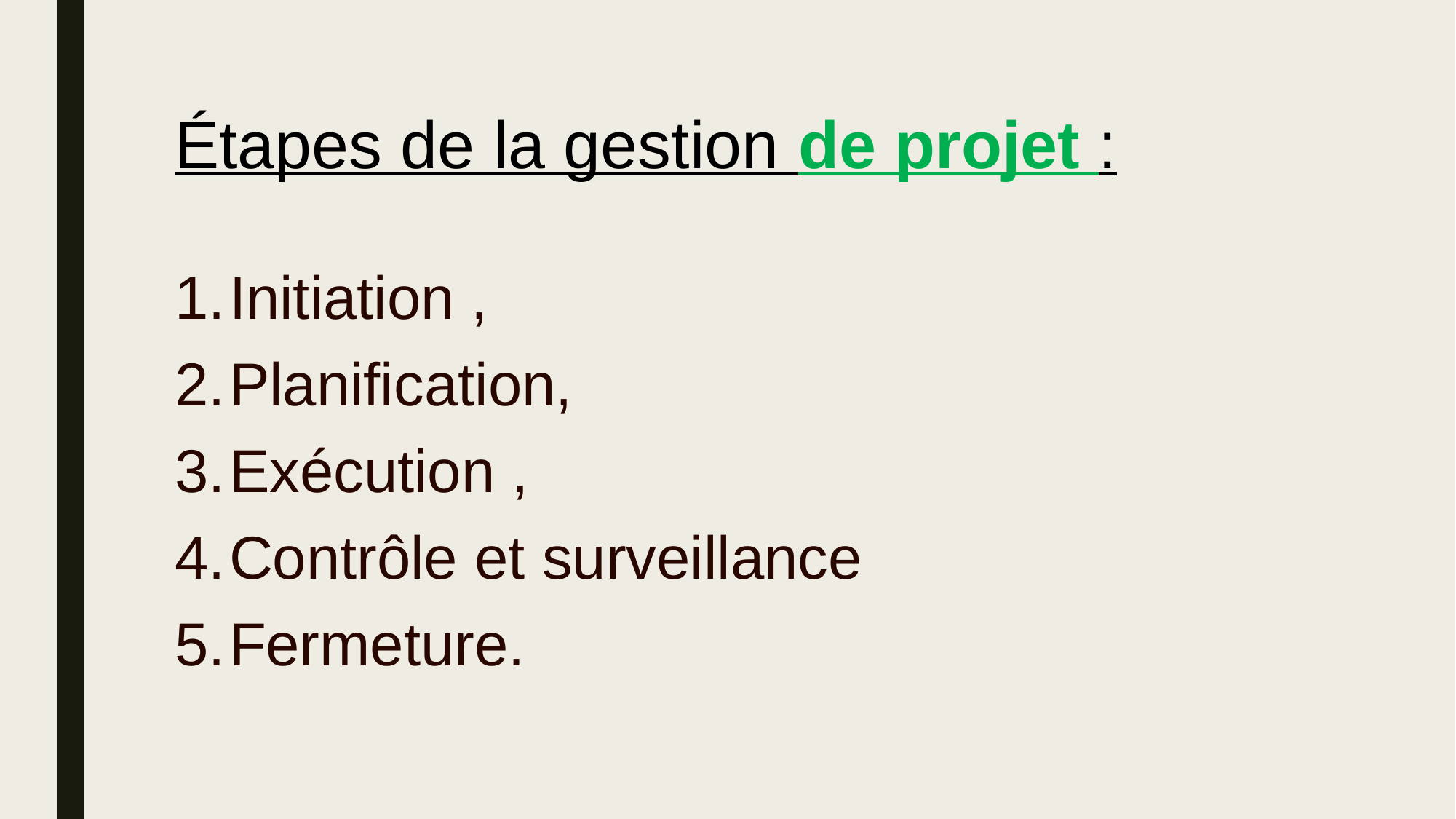

# Étapes de la gestion de projet :
Initiation ,
Planification,
Exécution ,
Contrôle et surveillance
Fermeture.